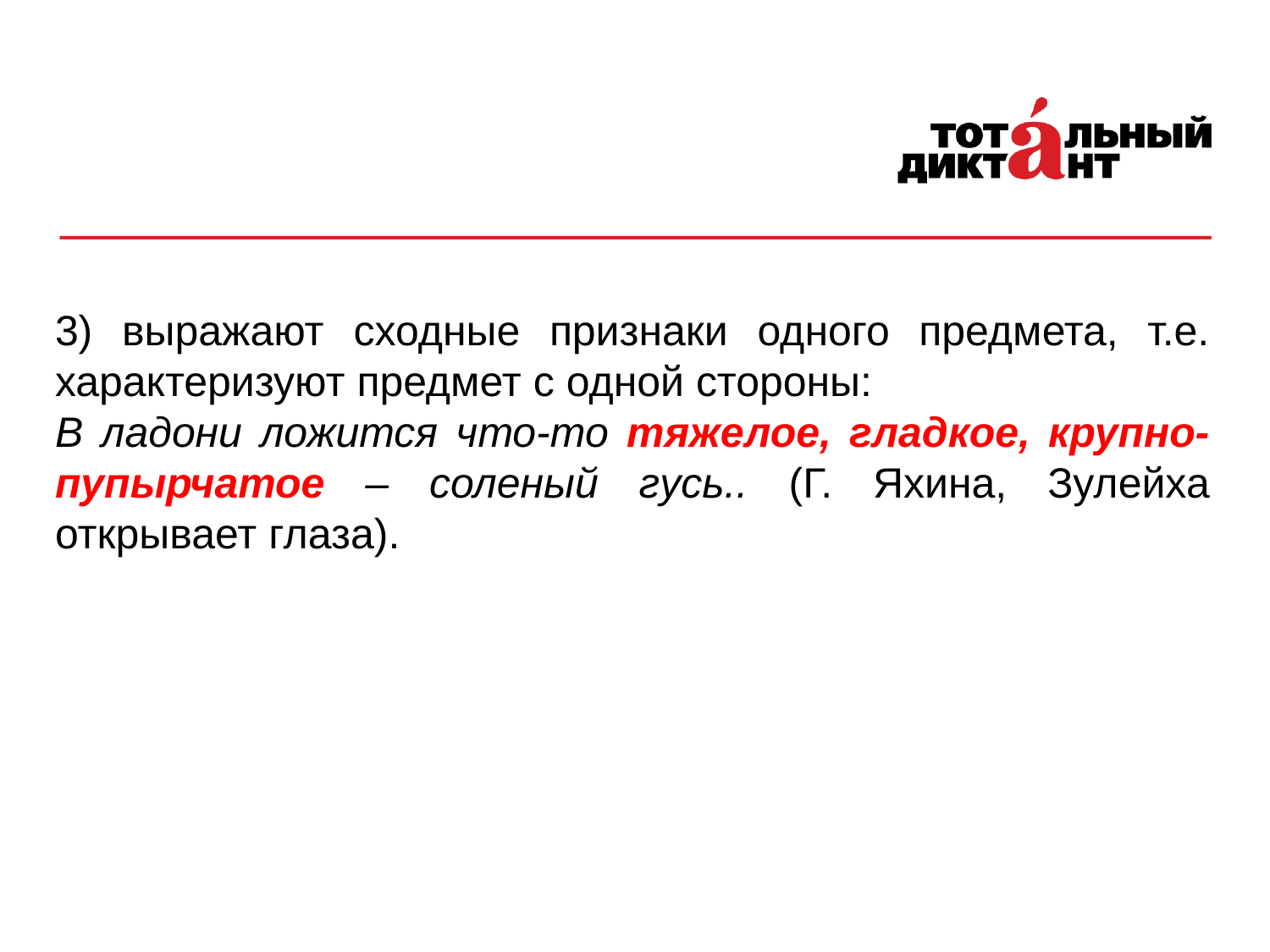

3) выражают сходные признаки одного предмета, т.е. характеризуют предмет с одной стороны:
В ладони ложится что-то тяжелое, гладкое, крупно-пупырчатое – соленый гусь.. (Г. Яхина, Зулейха открывает глаза).